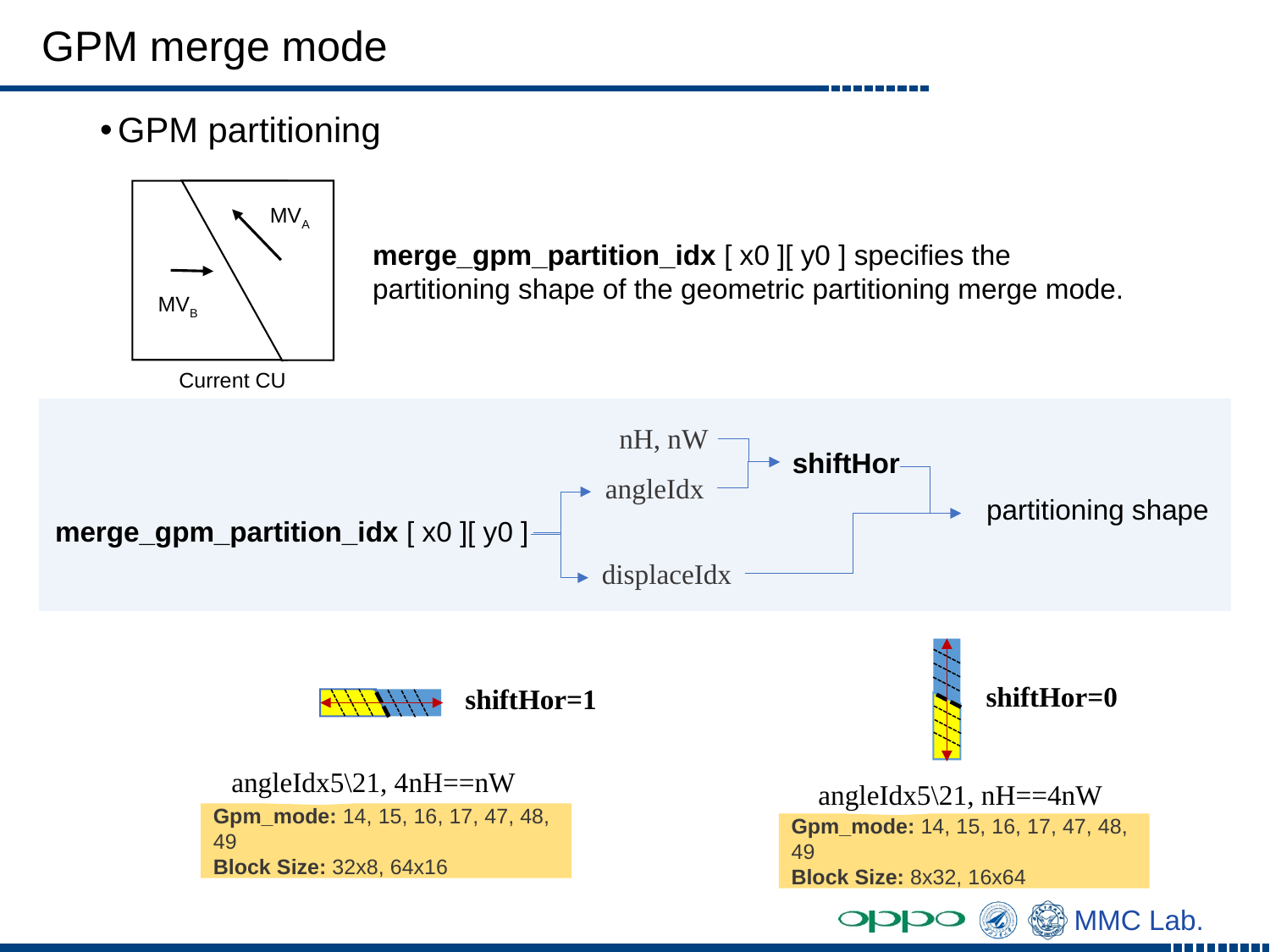

# GPM merge mode
GPM partitioning

MVA
MVB
Current CU
merge_gpm_partition_idx [ x0 ][ y0 ] specifies the partitioning shape of the geometric partitioning merge mode.

nH, nW
shiftHor
angleIdx
partitioning shape
merge_gpm_partition_idx [ x0 ][ y0 ]
displaceIdx
shiftHor=0
shiftHor=1

angleIdx5\21, 4nH==nW
angleIdx5\21, nH==4nW
Gpm_mode: 14, 15, 16, 17, 47, 48, 49
Block Size: 32x8, 64x16
Gpm_mode: 14, 15, 16, 17, 47, 48, 49
Block Size: 8x32, 16x64